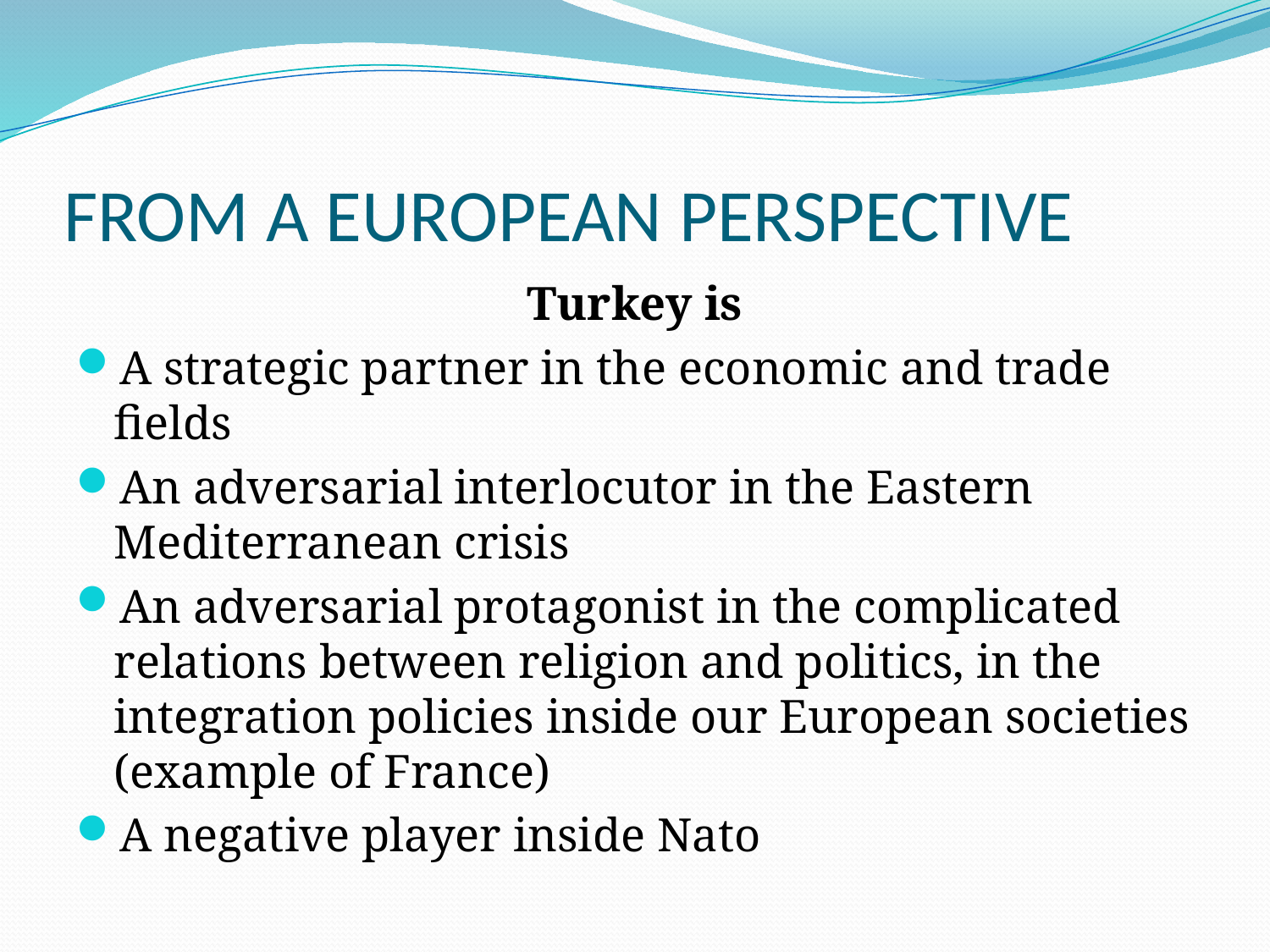

# FROM A EUROPEAN PERSPECTIVE
Turkey is
A strategic partner in the economic and trade fields
An adversarial interlocutor in the Eastern Mediterranean crisis
An adversarial protagonist in the complicated relations between religion and politics, in the integration policies inside our European societies (example of France)
A negative player inside Nato